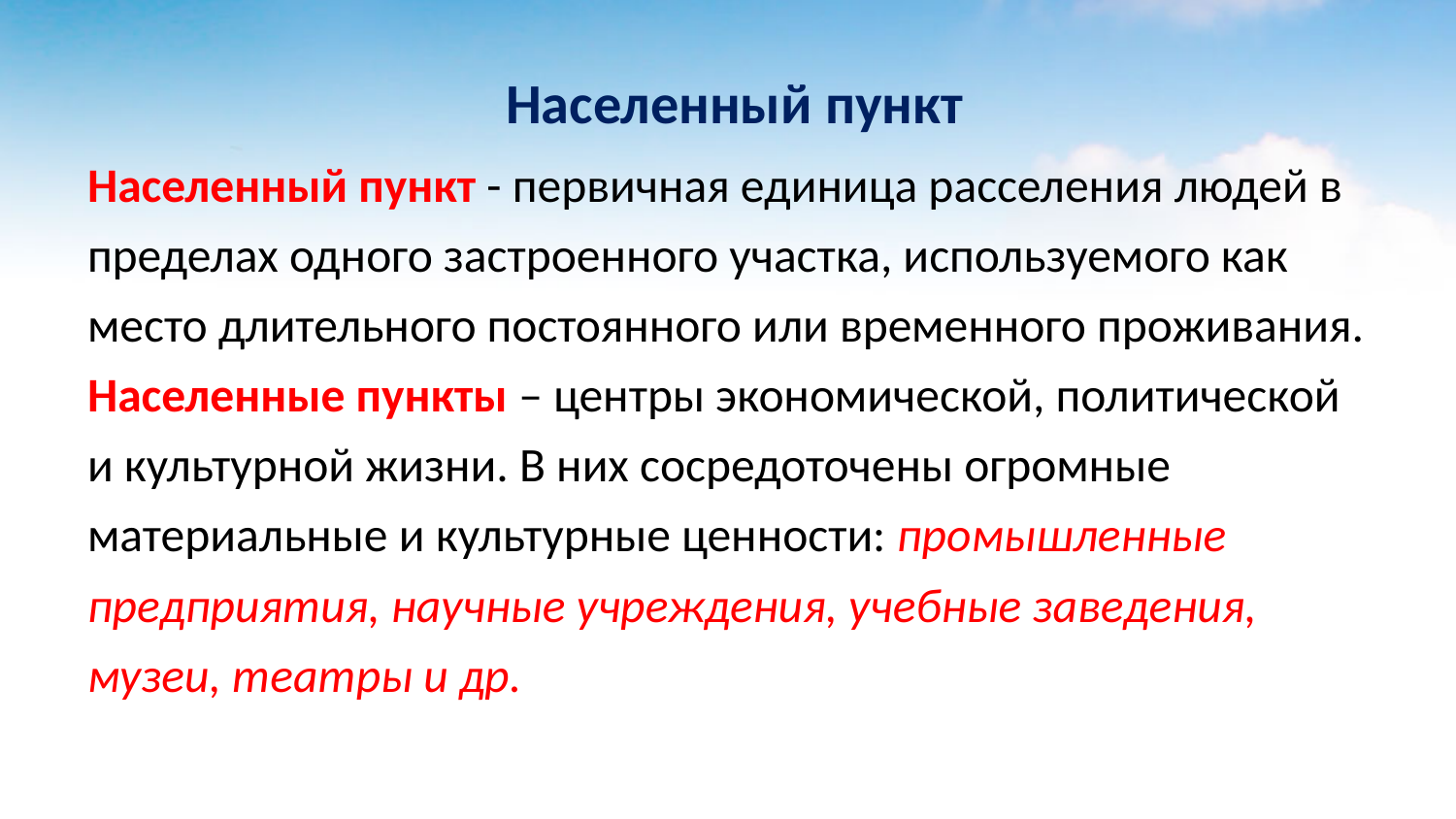

# Населенный пункт
Населенный пункт - первичная единица расселения людей в пределах одного застроенного участка, используемого как место длительного постоянного или временного проживания.
Населенные пункты – центры экономической, политической и культурной жизни. В них сосредоточены огромные материальные и культурные ценности: промышленные предприятия, научные учреждения, учебные заведения, музеи, театры и др.